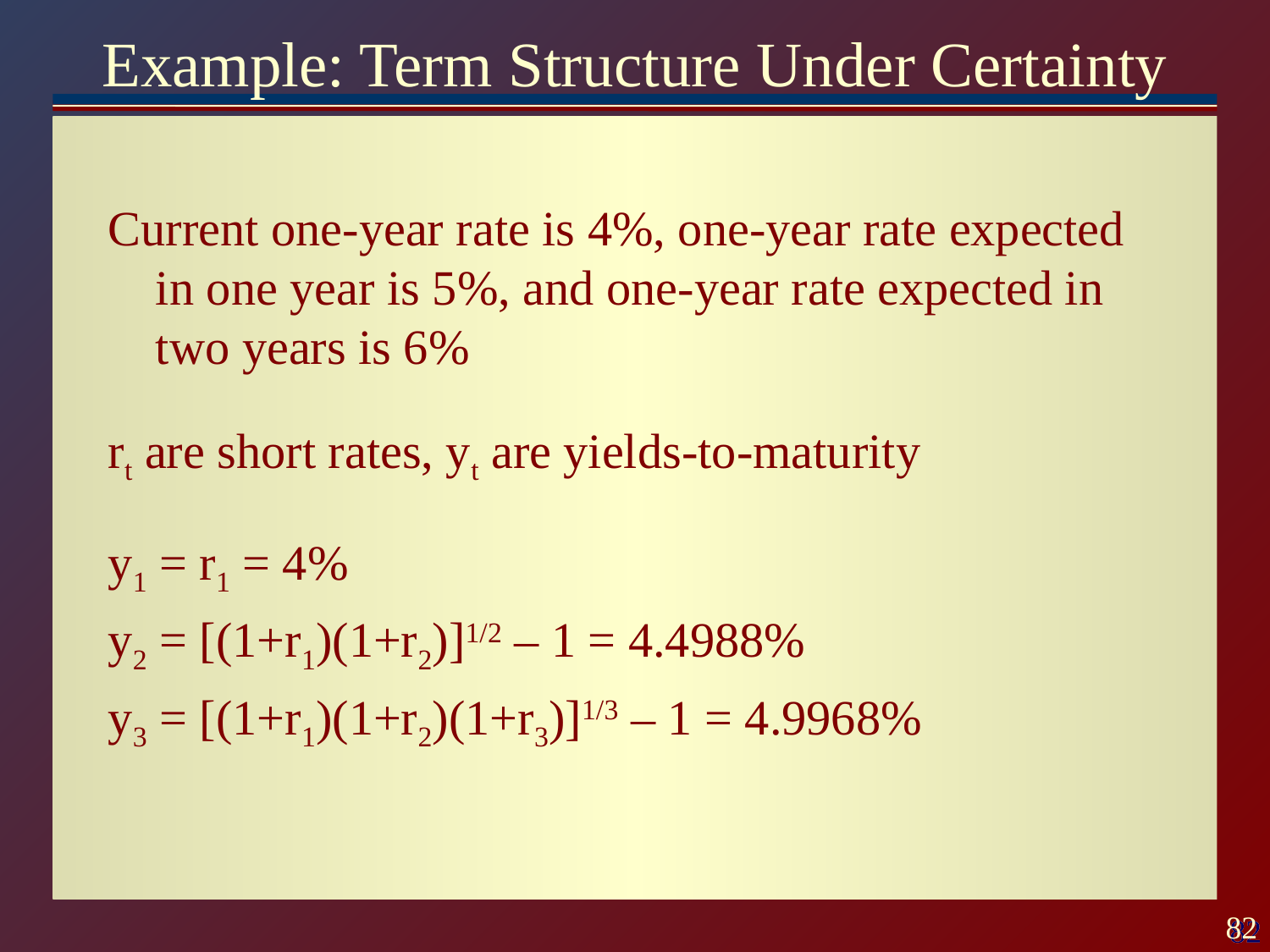

# Example: Term Structure Under Certainty
Current one-year rate is 4%, one-year rate expected in one year is 5%, and one-year rate expected in two years is 6%

rt are short rates, yt are yields-to-maturity

y1 = r1 = 4%
y2 = [(1+r1)(1+r2)]1/2 – 1 = 4.4988%
y3 = [(1+r1)(1+r2)(1+r3)]1/3 – 1 = 4.9968%